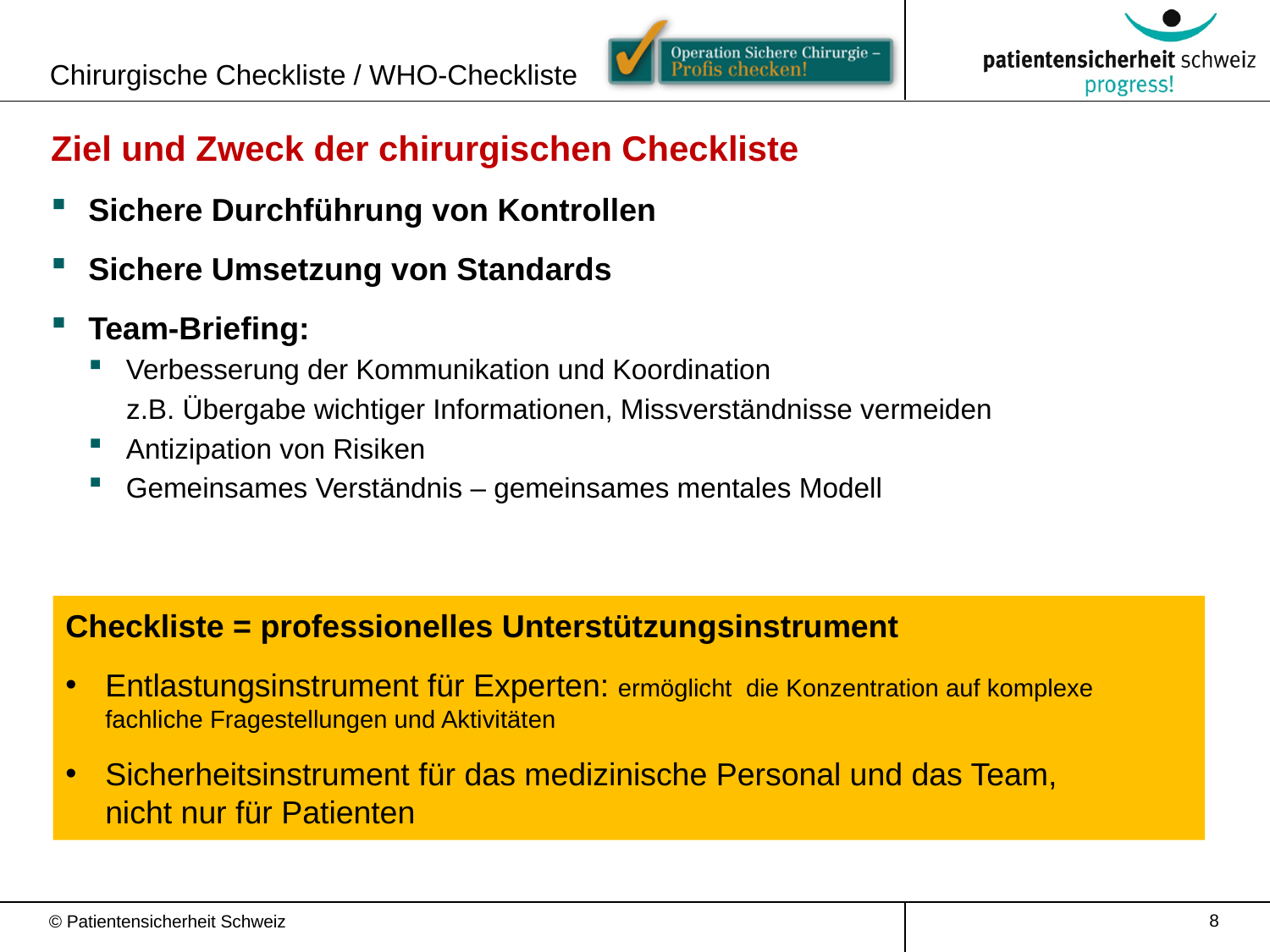

Chirurgische Checkliste / WHO-Checkliste
Ziel und Zweck der chirurgischen Checkliste
Sichere Durchführung von Kontrollen
Sichere Umsetzung von Standards
Team-Briefing:
Verbesserung der Kommunikation und Koordination
z.B. Übergabe wichtiger Informationen, Missverständnisse vermeiden
Antizipation von Risiken
Gemeinsames Verständnis – gemeinsames mentales Modell

Checkliste = professionelles Unterstützungsinstrument
Entlastungsinstrument für Experten: ermöglicht  die Konzentration auf komplexe fachliche Fragestellungen und Aktivitäten
Sicherheitsinstrument für das medizinische Personal und das Team,
nicht nur für Patienten
8
© Patientensicherheit Schweiz